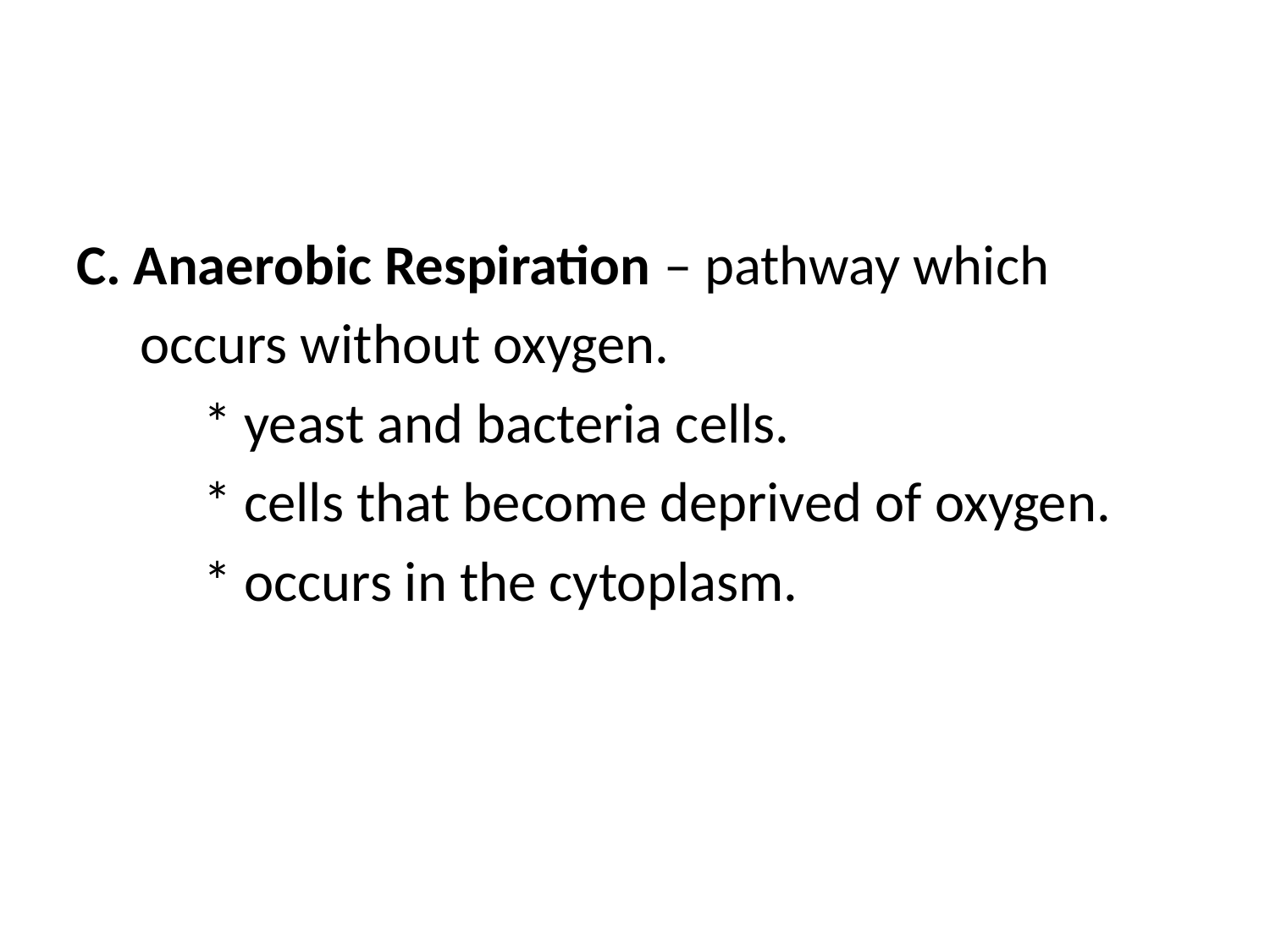

#
C. Anaerobic Respiration – pathway which
     occurs without oxygen.
	* yeast and bacteria cells.
	* cells that become deprived of oxygen.
	* occurs in the cytoplasm.